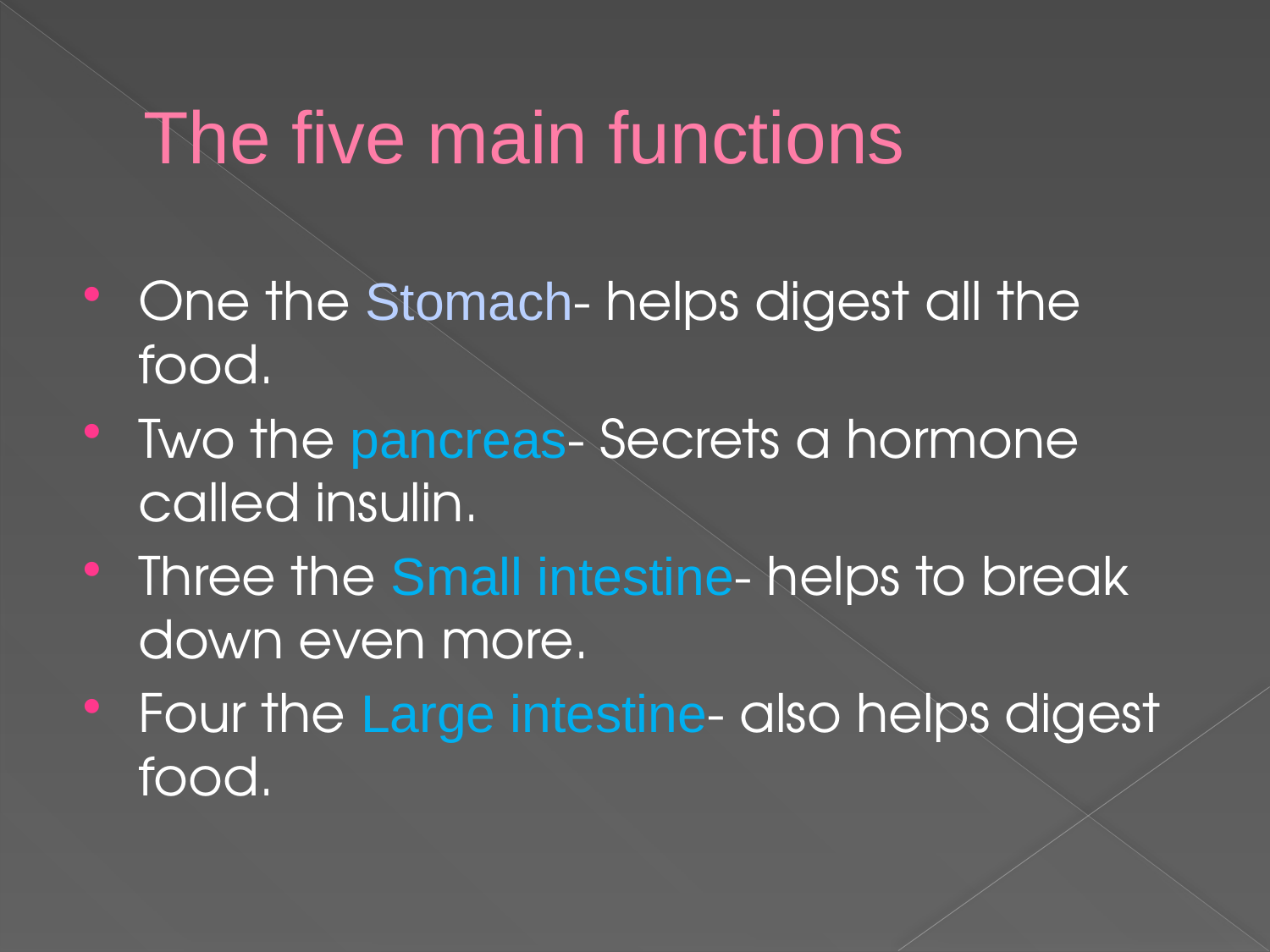

# The five main functions
One the Stomach- helps digest all the food.
Two the pancreas- Secrets a hormone called insulin.
Three the Small intestine- helps to break down even more.
Four the Large intestine- also helps digest food.